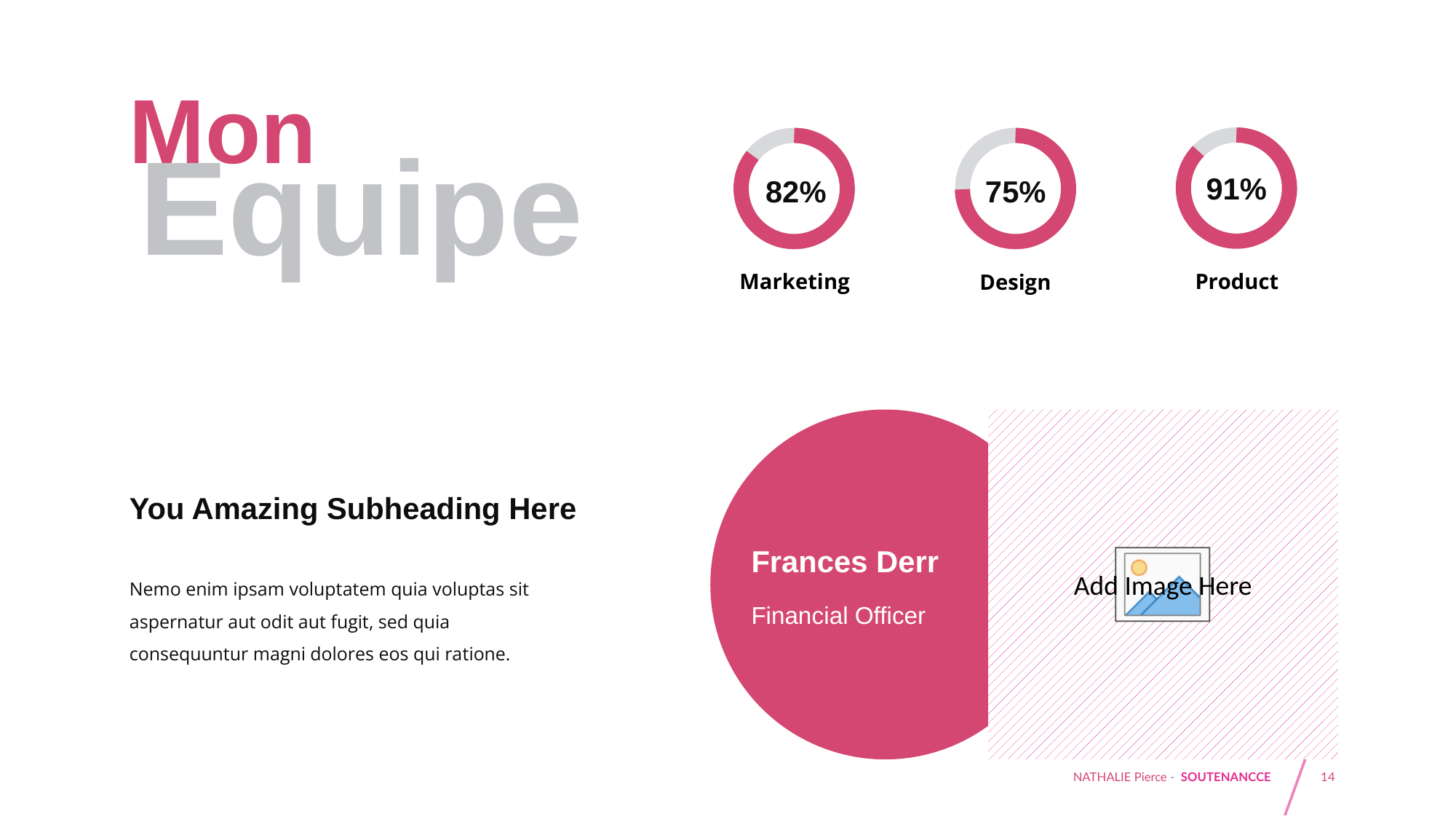

Mon
Equipe

91%
82%
75%
Marketing
Product
Design

You Amazing Subheading Here
Frances Derr
Financial Officer
Nemo enim ipsam voluptatem quia voluptas sit aspernatur aut odit aut fugit, sed quia consequuntur magni dolores eos qui ratione.